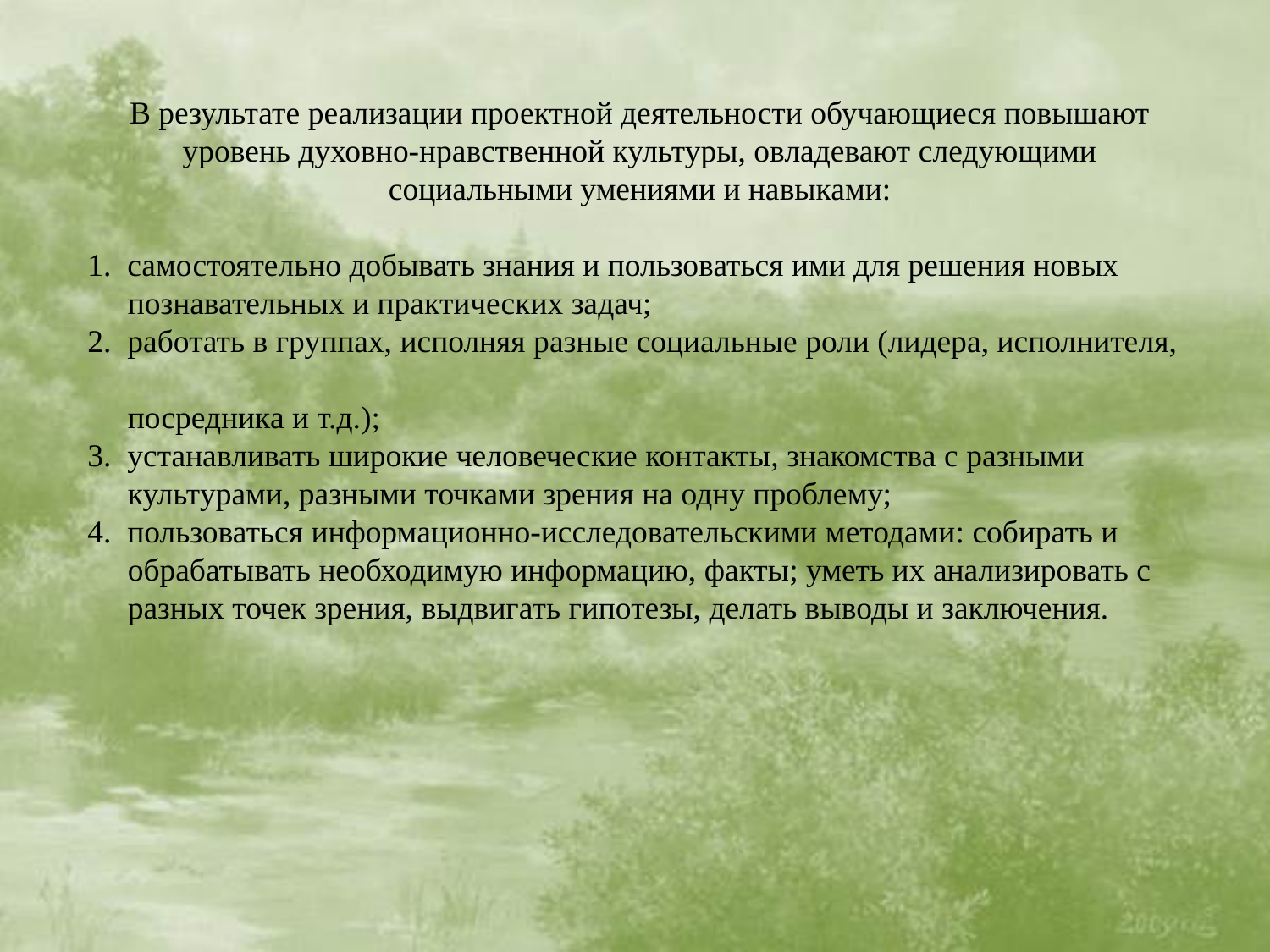

В результате реализации проектной деятельности обучающиеся повышают уровень духовно-нравственной культуры, овладевают следующими социальными умениями и навыками:

1.  самостоятельно добывать знания и пользоваться ими для решения новых
     познавательных и практических задач;
2.  работать в группах, исполняя разные социальные роли (лидера, исполнителя,
     посредника и т.д.);
3.  устанавливать широкие человеческие контакты, знакомства с разными
     культурами, разными точками зрения на одну проблему;
4.  пользоваться информационно-исследовательскими методами: собирать и
     обрабатывать необходимую информацию, факты; уметь их анализировать с
     разных точек зрения, выдвигать гипотезы, делать выводы и заключения.